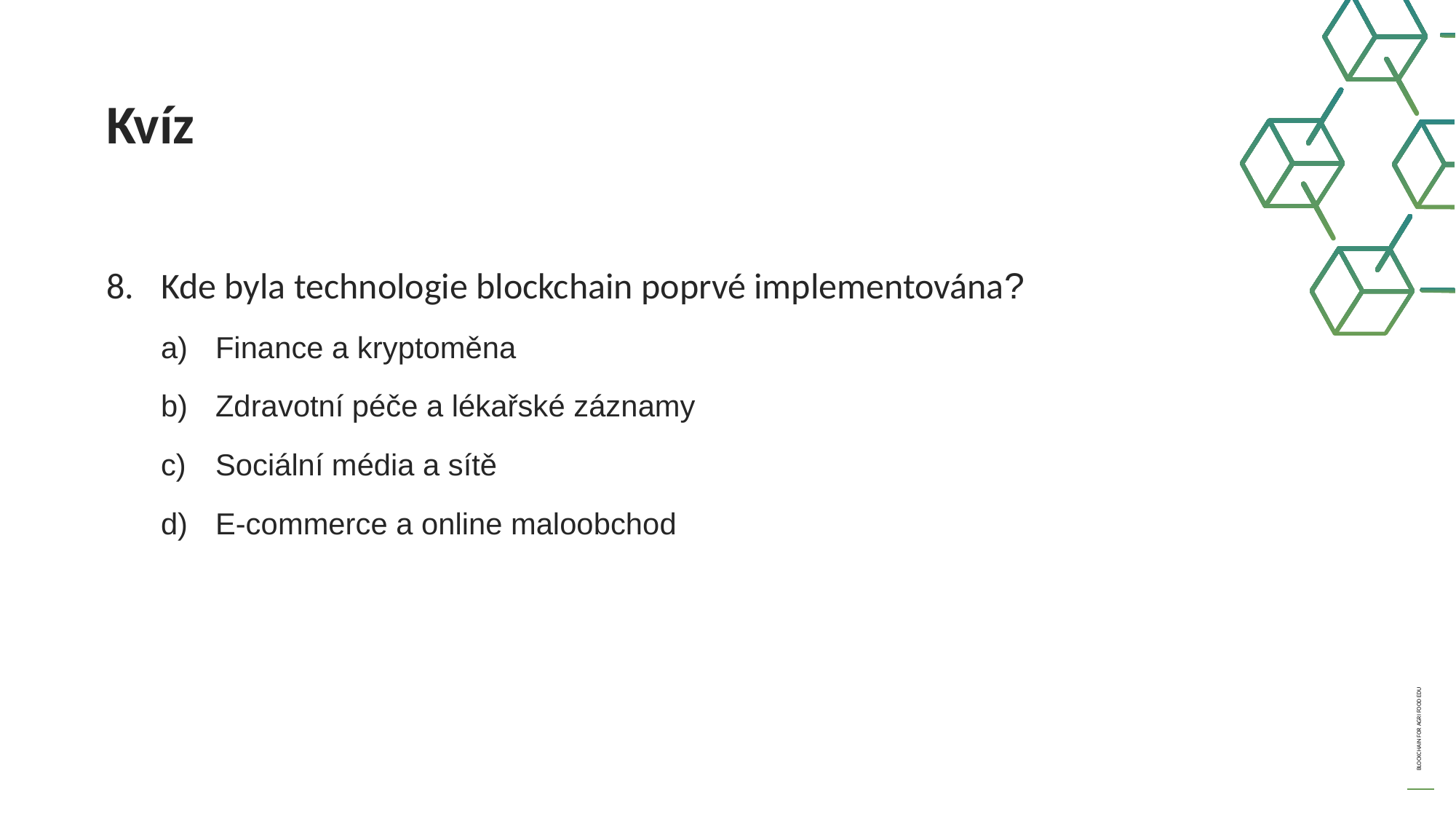

Kvíz
Kde byla technologie blockchain poprvé implementována?
Finance a kryptoměna
Zdravotní péče a lékařské záznamy
Sociální média a sítě
E-commerce a online maloobchod